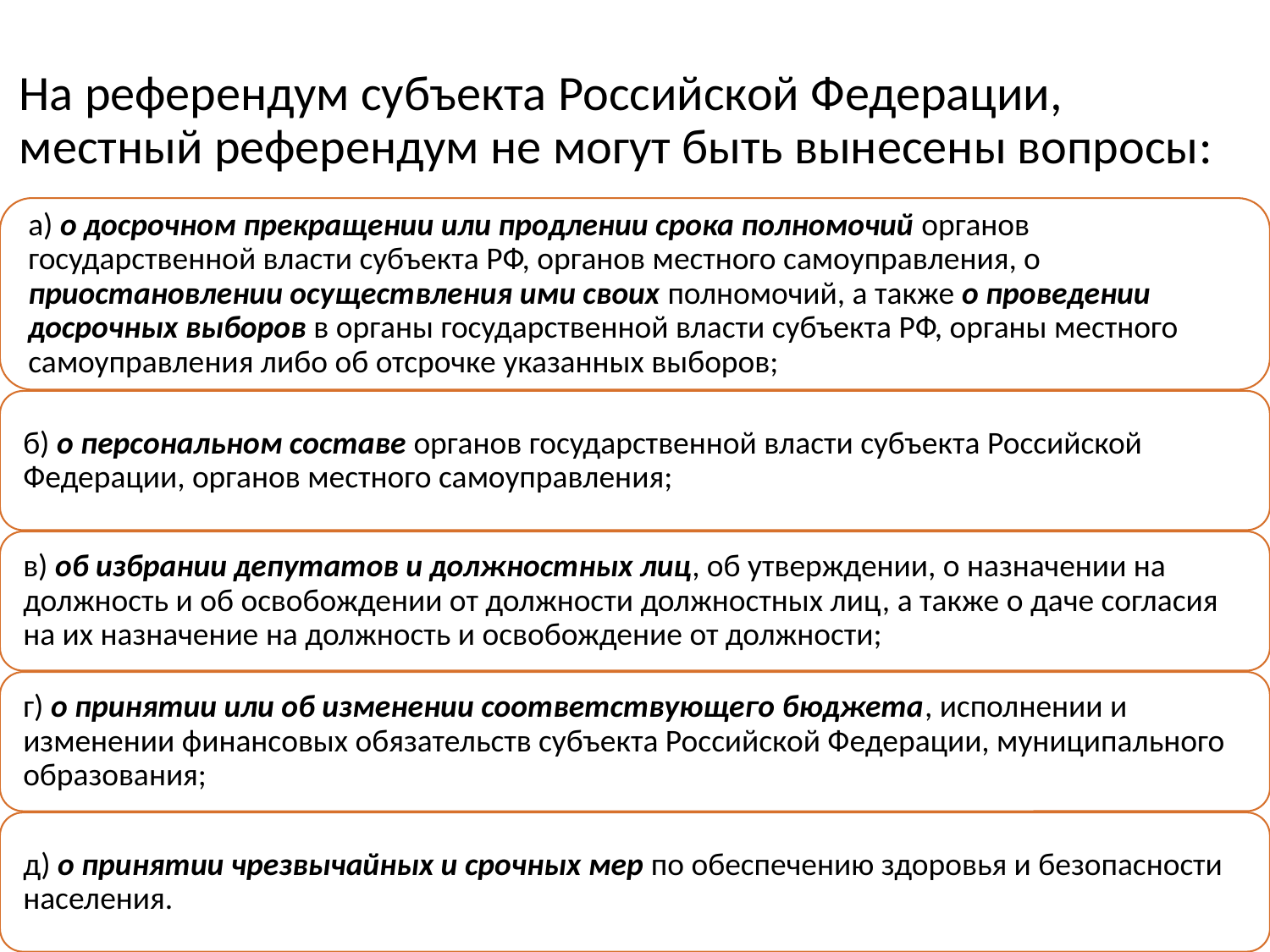

# На референдум субъекта Российской Федерации, местный референдум не могут быть вынесены вопросы:
а) о досрочном прекращении или продлении срока полномочий органов государственной власти субъекта РФ, органов местного самоуправления, о приостановлении осуществления ими своих полномочий, а также о проведении досрочных выборов в органы государственной власти субъекта РФ, органы местного самоуправления либо об отсрочке указанных выборов;
б) о персональном составе органов государственной власти субъекта Российской Федерации, органов местного самоуправления;
в) об избрании депутатов и должностных лиц, об утверждении, о назначении на должность и об освобождении от должности должностных лиц, а также о даче согласия на их назначение на должность и освобождение от должности;
г) о принятии или об изменении соответствующего бюджета, исполнении и изменении финансовых обязательств субъекта Российской Федерации, муниципального образования;
д) о принятии чрезвычайных и срочных мер по обеспечению здоровья и безопасности населения.